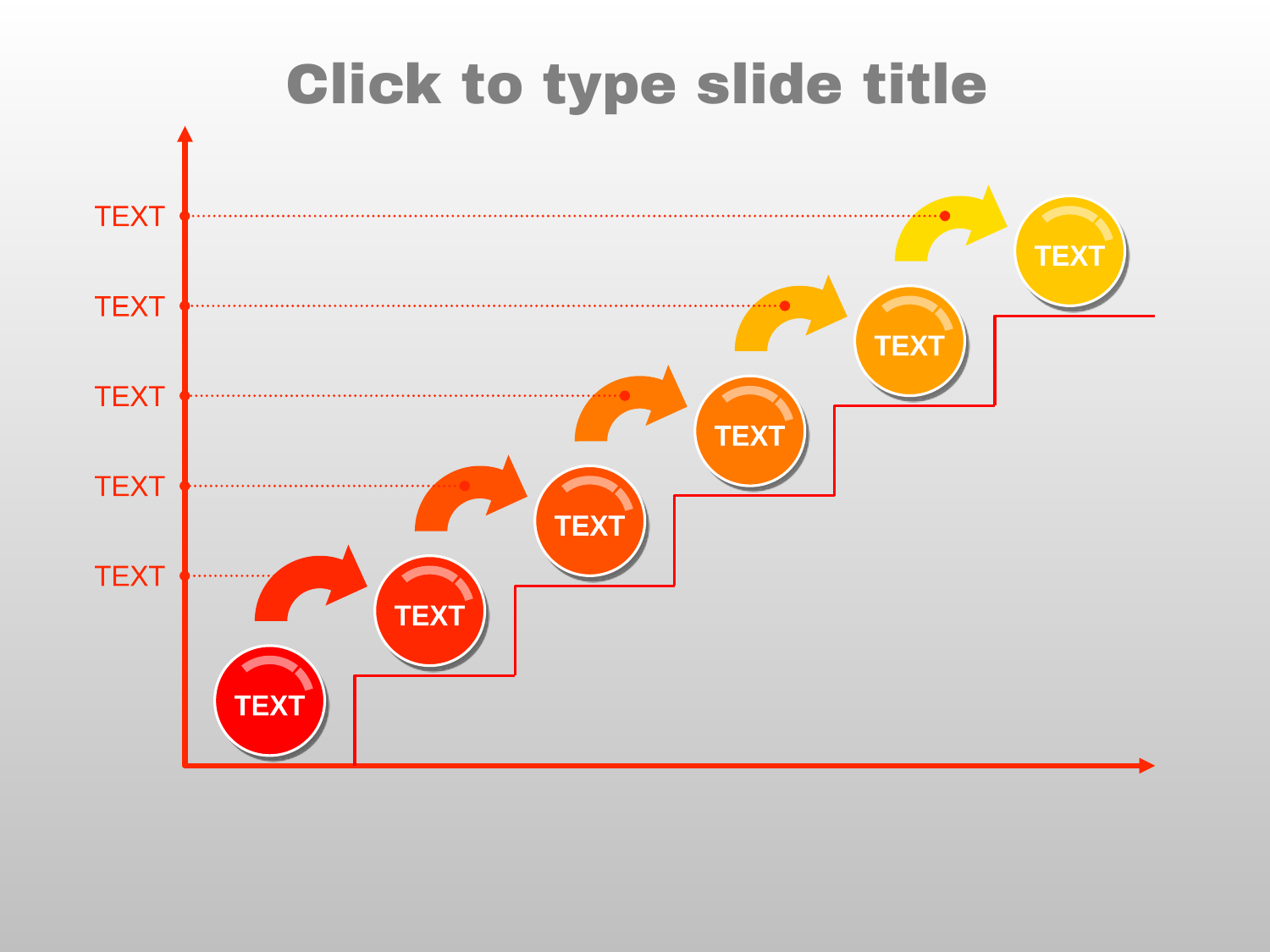

Click to type slide title

TEXT

TEXT

TEXT

TEXT

TEXT

TEXT

TEXT

TEXT

TEXT

TEXT

TEXT